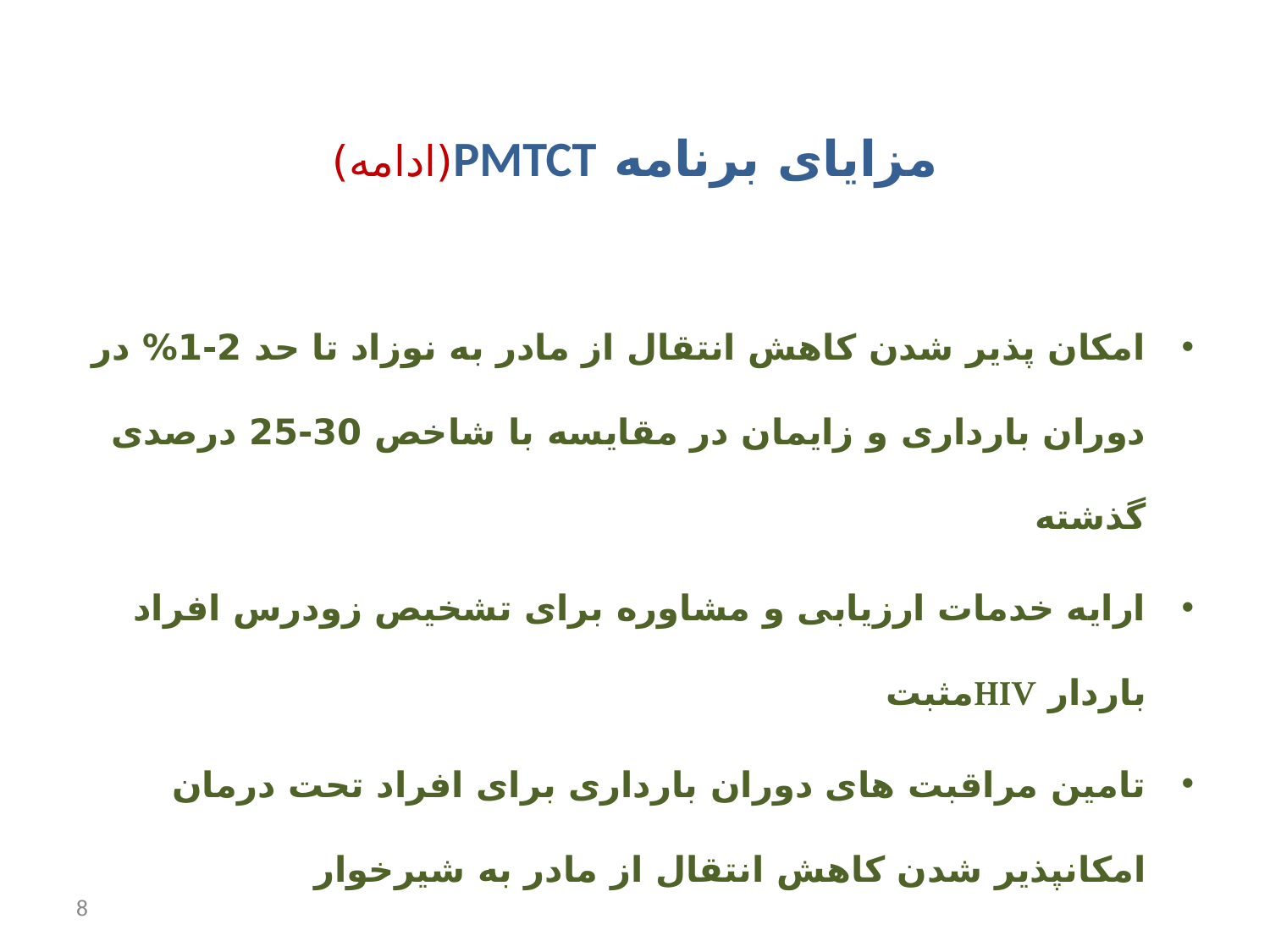

# مزایای برنامه PMTCT(ادامه)
امکان پذیر شدن کاهش انتقال از مادر به نوزاد تا حد 2-1% در دوران بارداری و زایمان در مقایسه با شاخص 30-25 درصدی گذشته
ارایه خدمات ارزیابی و مشاوره برای تشخیص زودرس افراد باردار HIVمثبت
تامین مراقبت های دوران بارداری برای افراد تحت درمان امکانپذیر شدن کاهش انتقال از مادر به شیرخوار

8